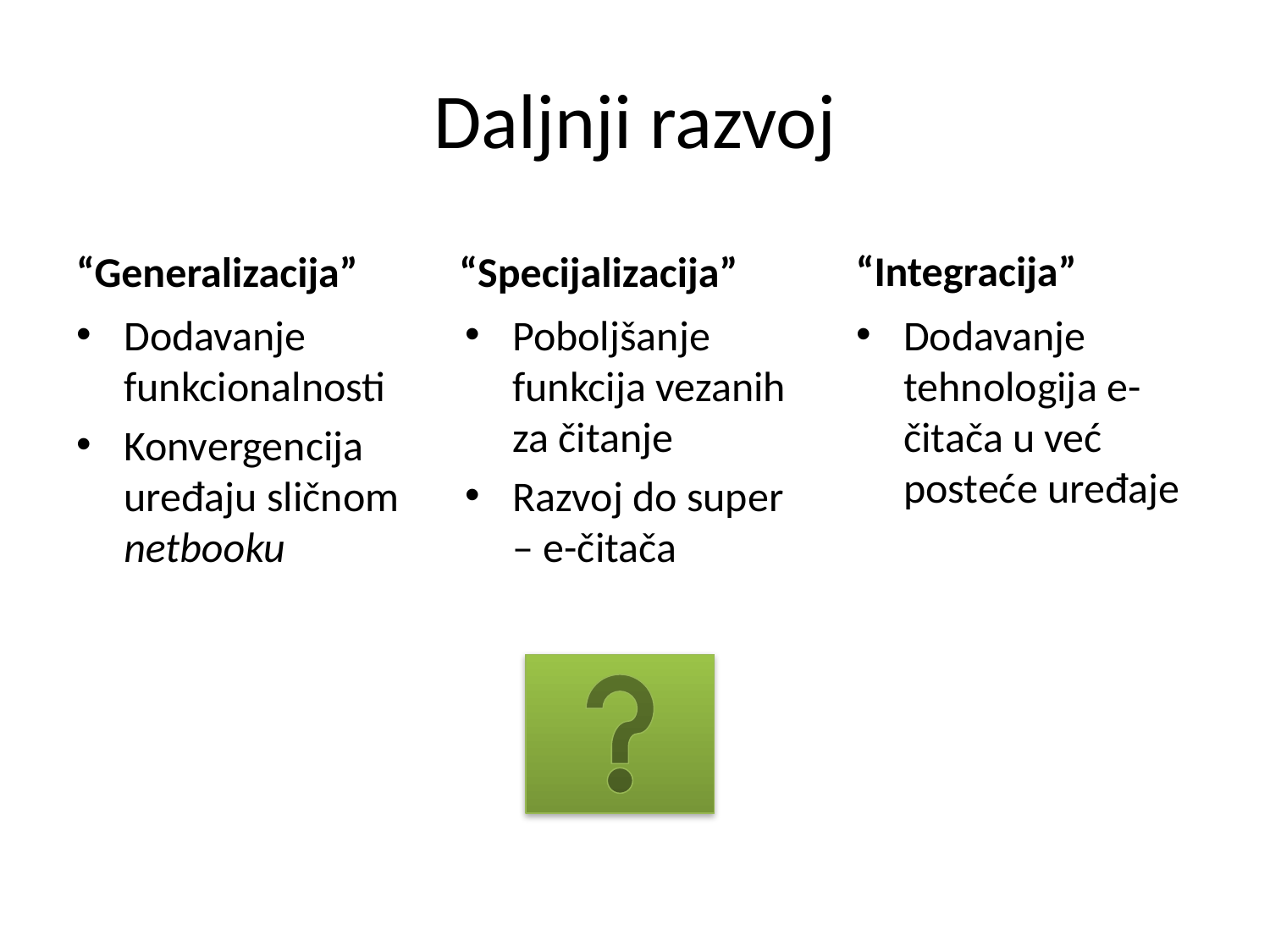

# Daljnji razvoj
“Generalizacija”
“Specijalizacija”
“Integracija”
Dodavanje tehnologija e-čitača u već posteće uređaje

Dodavanje funkcionalnosti
Konvergencija uređaju sličnom netbooku
Poboljšanje funkcija vezanih za čitanje
Razvoj do super – e-čitača